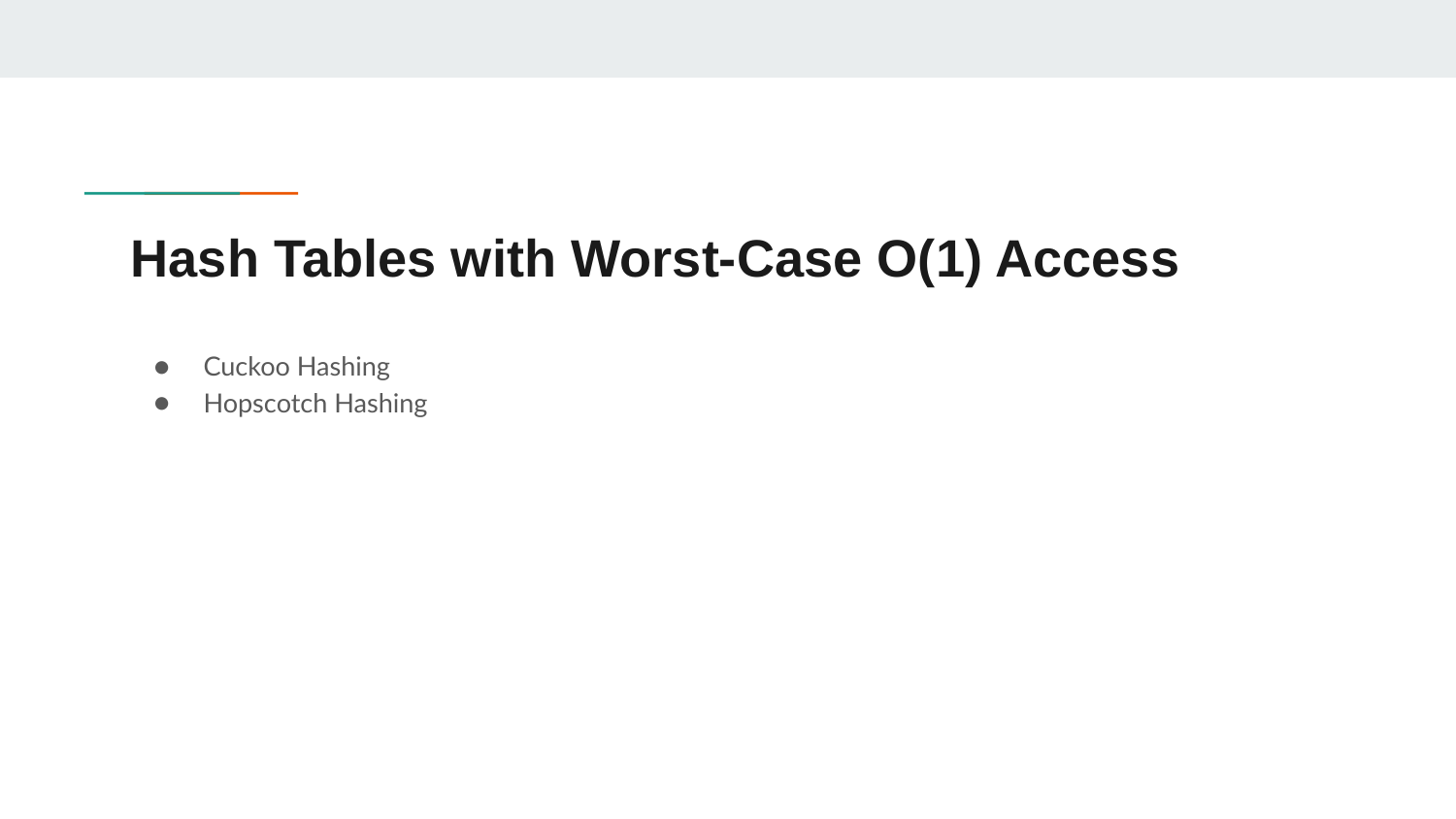

# Hash Tables with Worst-Case O(1) Access
Cuckoo Hashing
Hopscotch Hashing